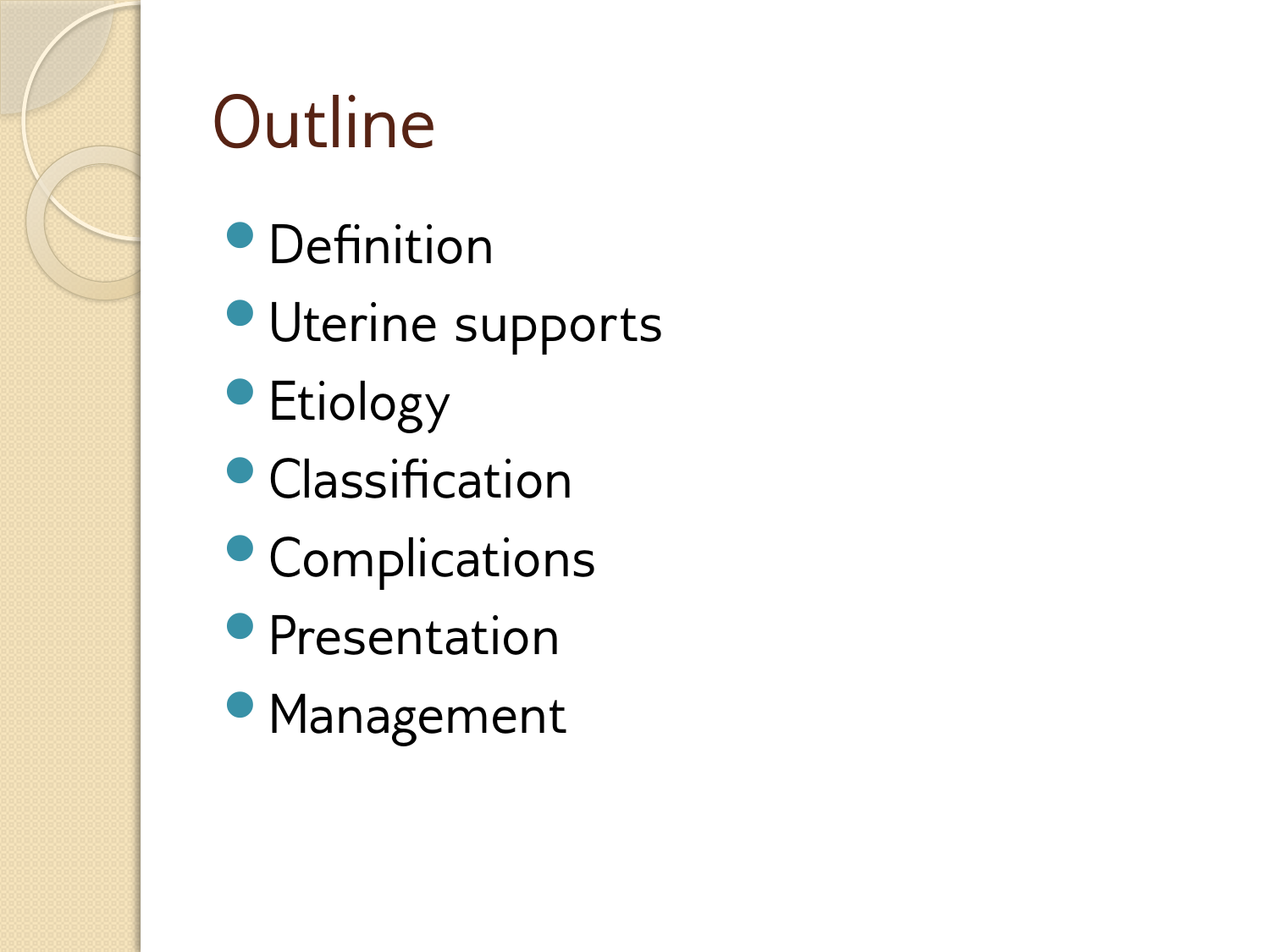

# Outline
Definition
Uterine supports
Etiology
Classification
Complications
Presentation
Management